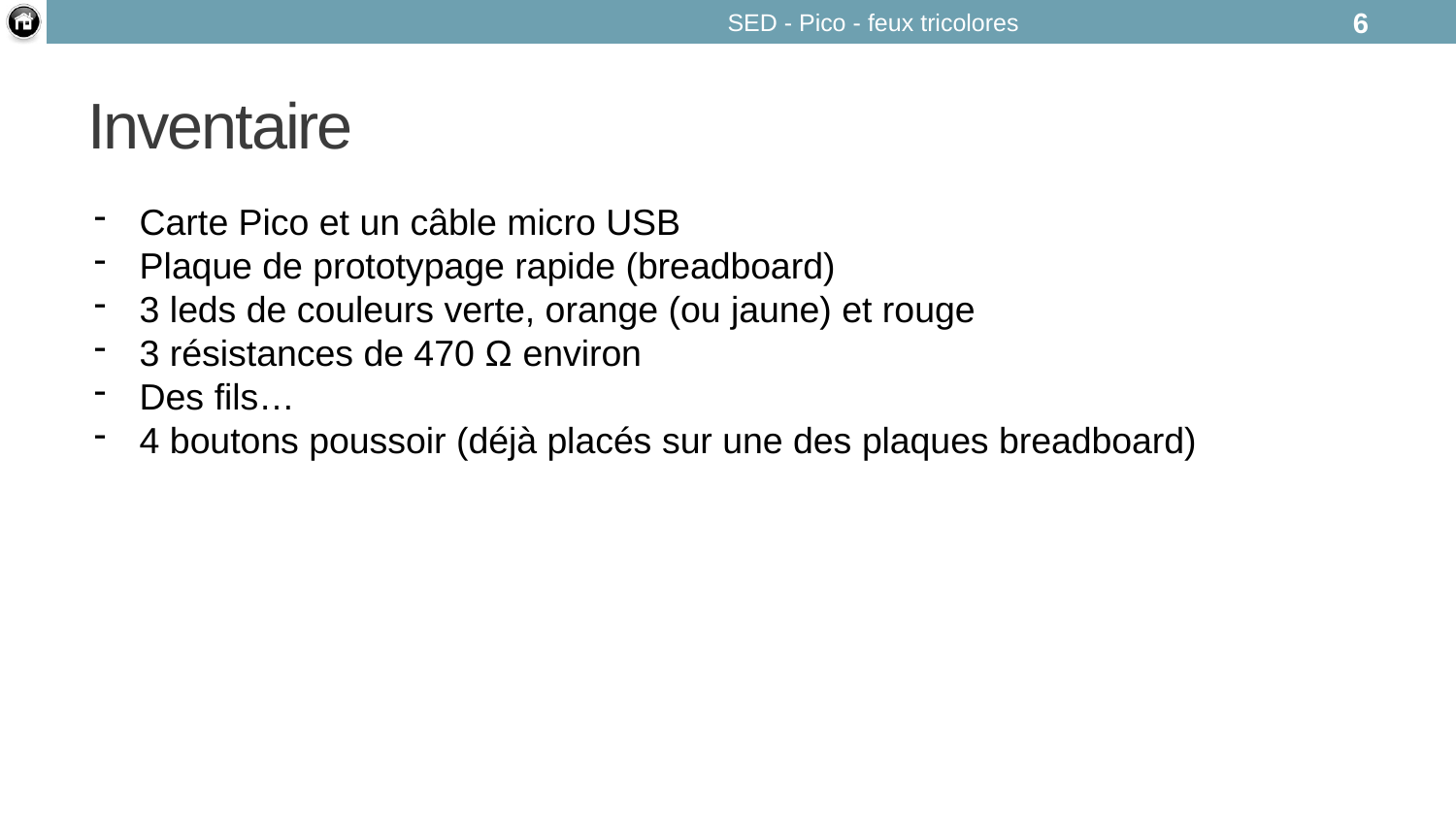

SED - Pico - feux tricolores
6
# Inventaire
Carte Pico et un câble micro USB
Plaque de prototypage rapide (breadboard)
3 leds de couleurs verte, orange (ou jaune) et rouge
3 résistances de 470 Ω environ
Des fils…
4 boutons poussoir (déjà placés sur une des plaques breadboard)